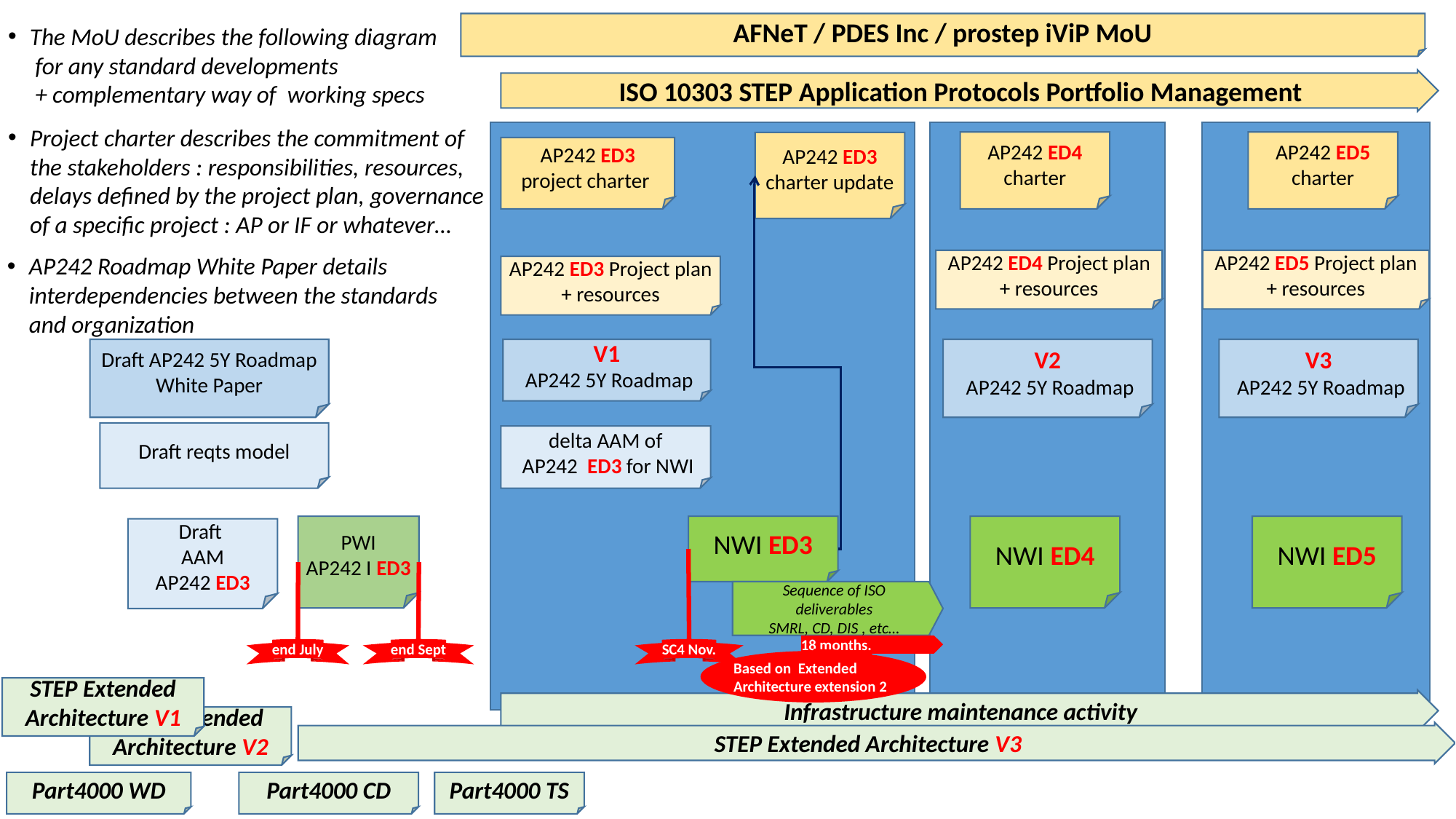

AFNeT / PDES Inc / prostep iViP MoU
The MoU describes the following diagram
 for any standard developments
 + complementary way of  working specs
ISO 10303 STEP Application Protocols Portfolio Management
Project charter describes the commitment of
the stakeholders : responsibilities, resources, delays defined by the project plan, governance of a specific project : AP or IF or whatever…

AP242 ED4 charter
AP242 ED5 charter
AP242 ED3 charter update
AP242 ED3 project charter
AP242 Roadmap White Paper details interdependencies between the standards
and organization
AP242 ED4 Project plan
+ resources
AP242 ED5 Project plan
+ resources
AP242 ED3 Project plan
+ resources
Draft AP242 5Y Roadmap
White Paper
V2
 AP242 5Y Roadmap
V3
 AP242 5Y Roadmap
V1
 AP242 5Y Roadmap
Draft reqts model
delta AAM of
 AP242  ED3 for NWI
PWI
AP242 I ED3
NWI ED3
NWI ED4
NWI ED5
Draft
 AAM
AP242 ED3
Sequence of ISO deliverables
SMRL, CD, DIS , etc…
18 months.
end July
end Sept
SC4 Nov.
Based on  Extended
Architecture extension 2
STEP Extended Architecture V1
Infrastructure maintenance activity

STEP Extended Architecture V2
STEP Extended Architecture V3
Part4000 WD
Part4000 CD
Part4000 TS